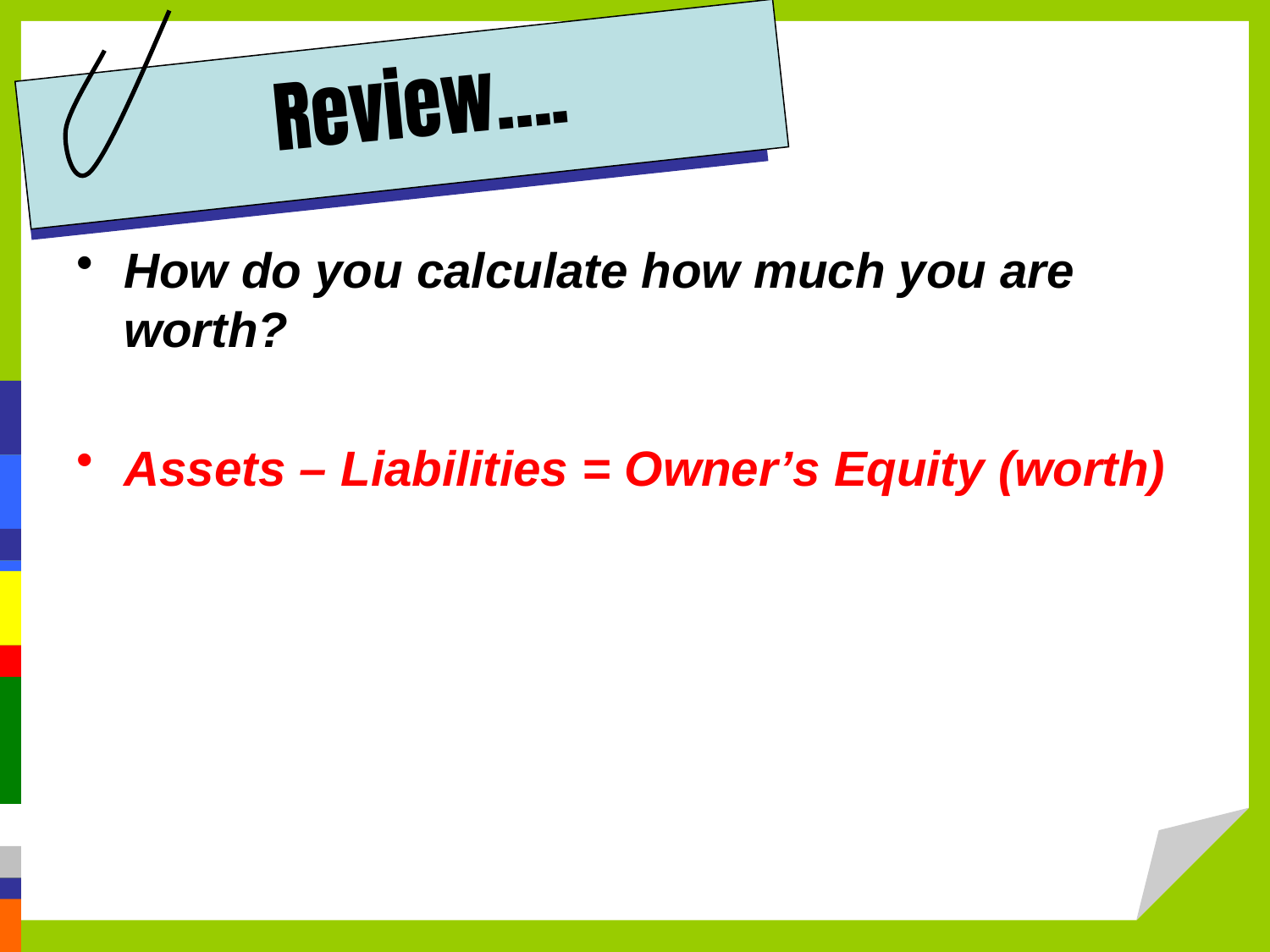

Review….
How do you calculate how much you are worth?

Assets – Liabilities = Owner’s Equity (worth)